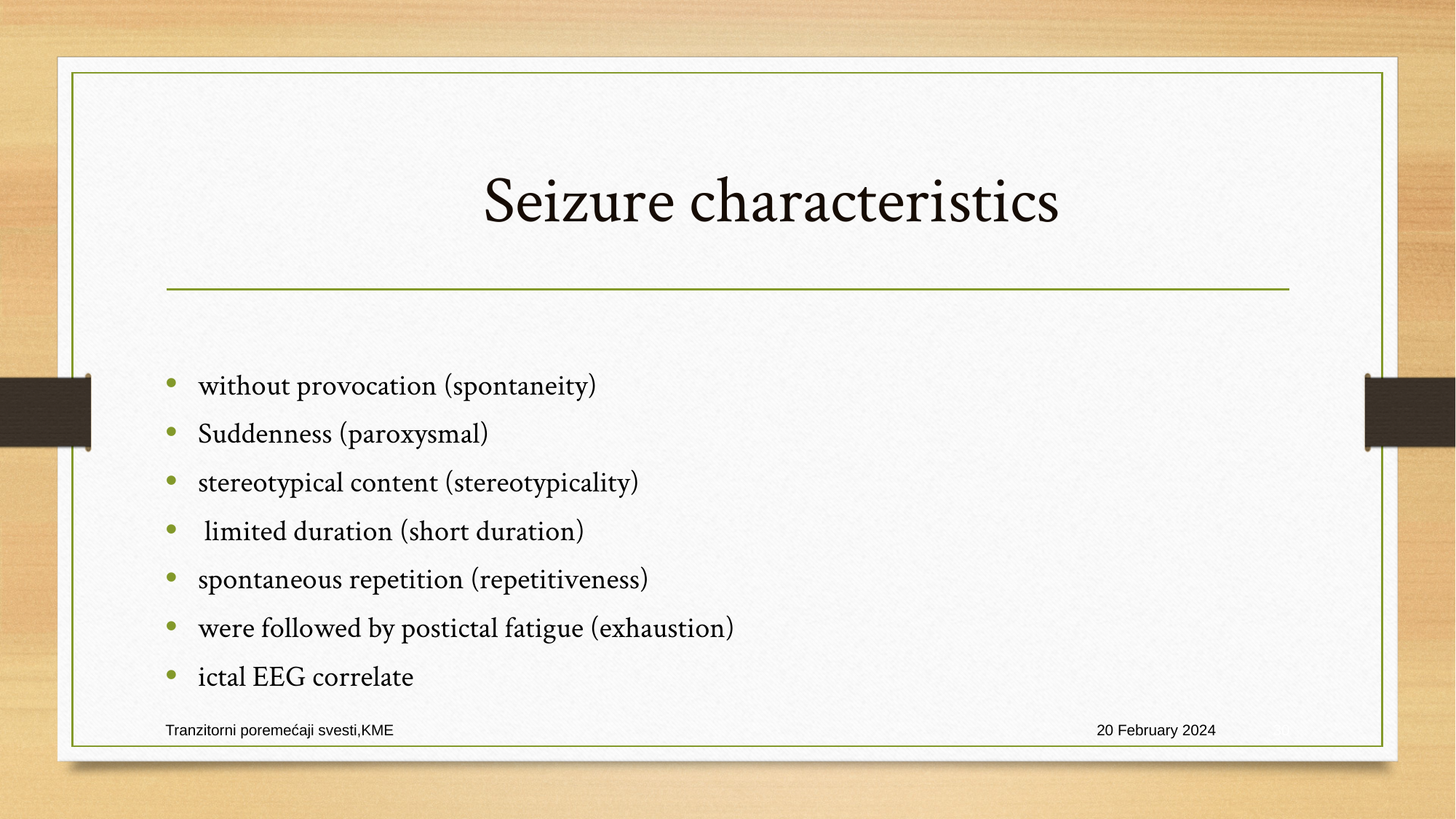

# Seizure characteristics

without provocation (spontaneity)
Suddenness (paroxysmal)
stereotypical content (stereotypicality)
 limited duration (short duration)
spontaneous repetition (repetitiveness)
were followed by postictal fatigue (exhaustion)
ictal EEG correlate

Tranzitorni poremećaji svesti,KME
20 February 2024
30